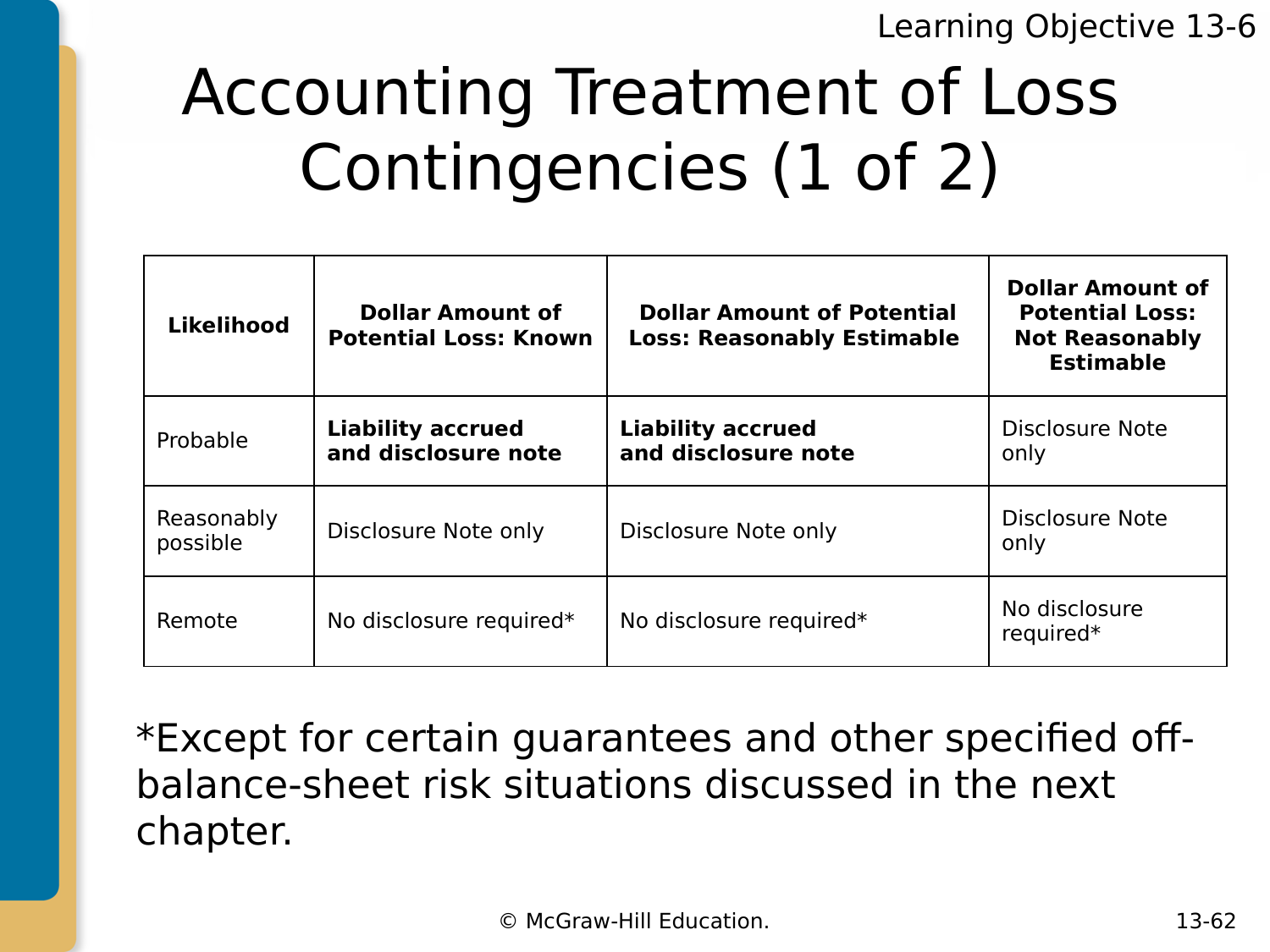

Learning Objective 13-6
# Accounting Treatment of Loss Contingencies (1 of 2)
| Likelihood | Dollar Amount of Potential Loss: Known | Dollar Amount of Potential Loss: Reasonably Estimable | Dollar Amount of Potential Loss: Not Reasonably Estimable |
| --- | --- | --- | --- |
| Probable | Liability accrued and disclosure note | Liability accrued and disclosure note | Disclosure Note only |
| Reasonably possible | Disclosure Note only | Disclosure Note only | Disclosure Note only |
| Remote | No disclosure required\* | No disclosure required\* | No disclosure required\* |
*Except for certain guarantees and other specified off-balance-sheet risk situations discussed in the next chapter.